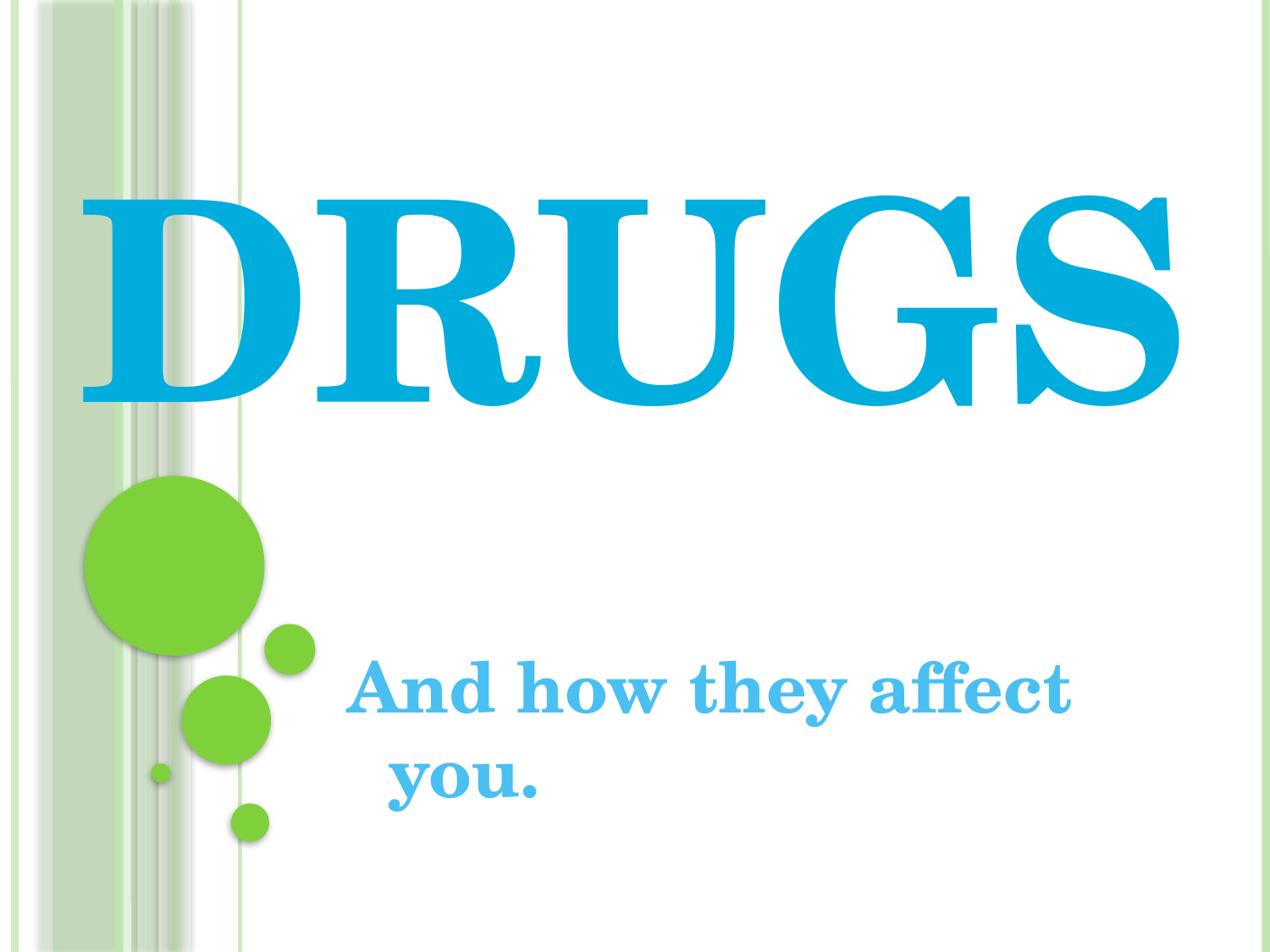

Drugs
#
And how they affect         you.